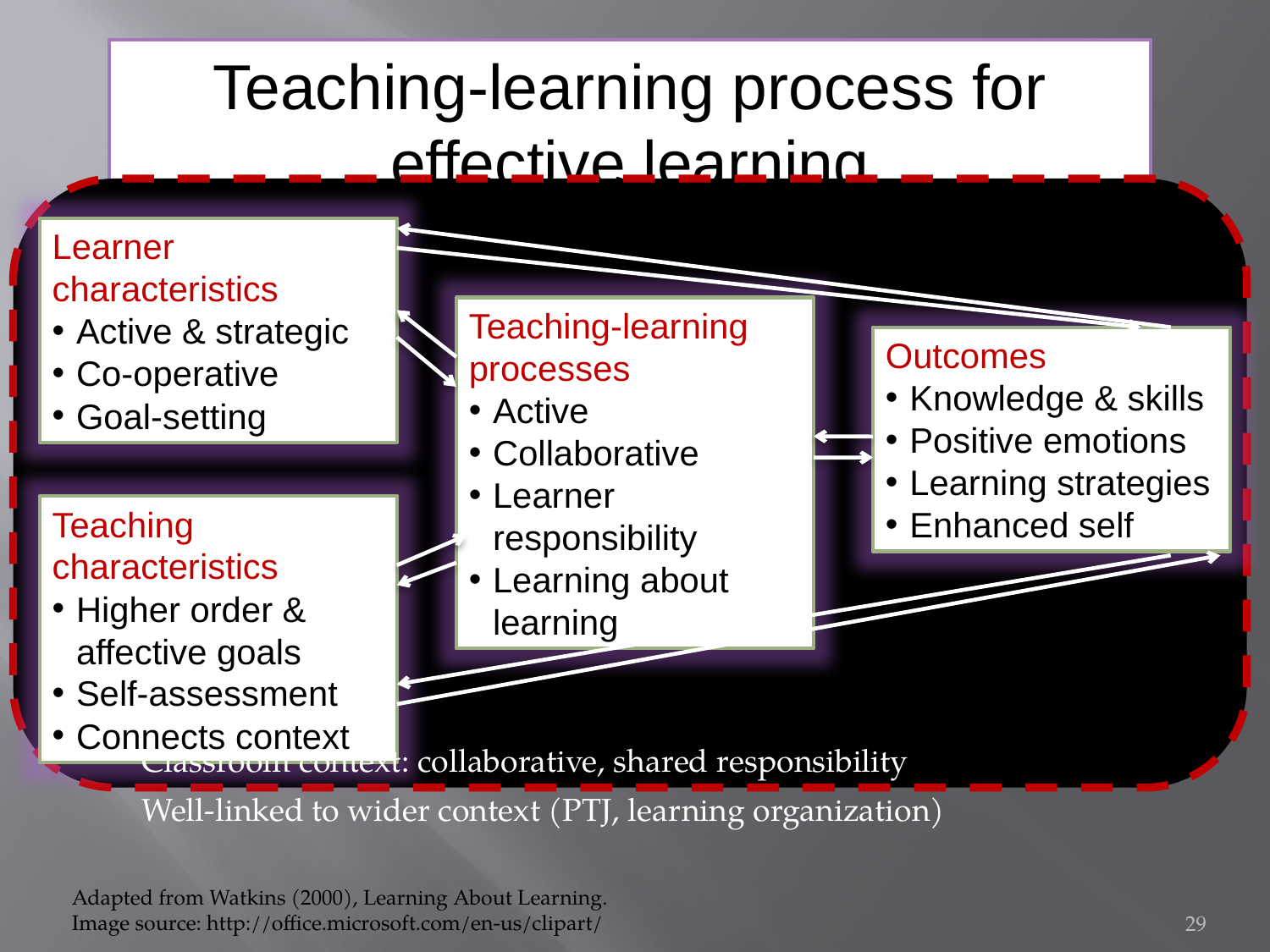

Teaching-learning process for effective learning

Learner characteristics
Active & strategic
Co-operative
Goal-setting
Teaching-learning processes
Active
Collaborative
Learner responsibility
Learning about learning
Outcomes
Knowledge & skills
Positive emotions
Learning strategies
Enhanced self
Teaching characteristics
Higher order & affective goals
Self-assessment
Connects context
Classroom context: collaborative, shared responsibility
Well-linked to wider context (PTJ, learning organization)
Adapted from Watkins (2000), Learning About Learning.
Image source: http://office.microsoft.com/en-us/clipart/
29